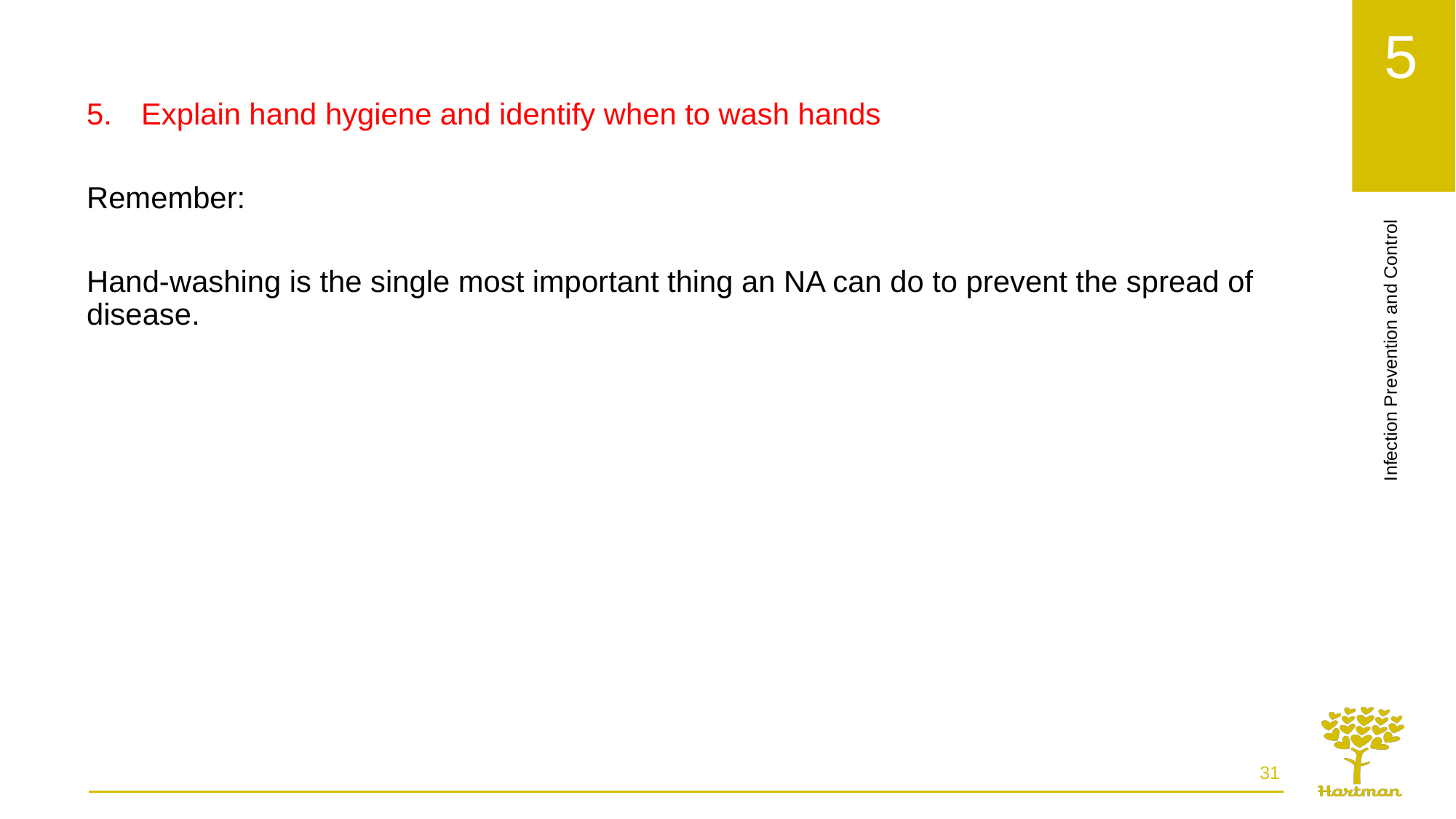

Explain hand hygiene and identify when to wash hands

Remember:

Hand-washing is the single most important thing an NA can do to prevent the spread of disease.

31